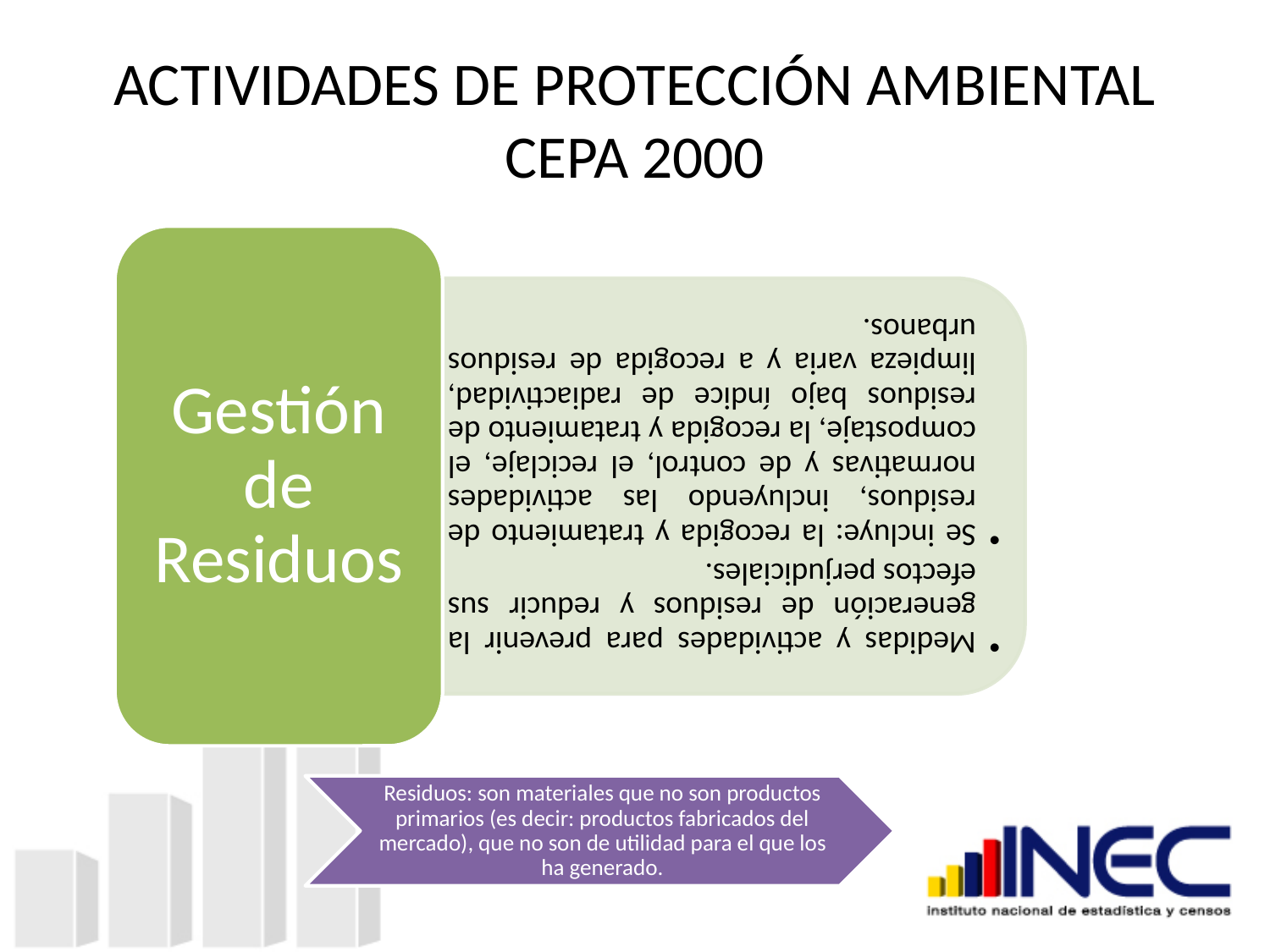

# ACTIVIDADES DE PROTECCIÓN AMBIENTAL CEPA 2000
Medidas y actividades para prevenir la generación de residuos y reducir sus efectos perjudiciales.
Se incluye: la recogida y tratamiento de residuos, incluyendo las actividades normativas y de control, el reciclaje, el compostaje, la recogida y tratamiento de residuos bajo índice de radiactividad, limpieza varia y a recogida de residuos urbanos.
Gestión de Residuos
Residuos: son materiales que no son productos primarios (es decir: productos fabricados del mercado), que no son de utilidad para el que los ha generado.